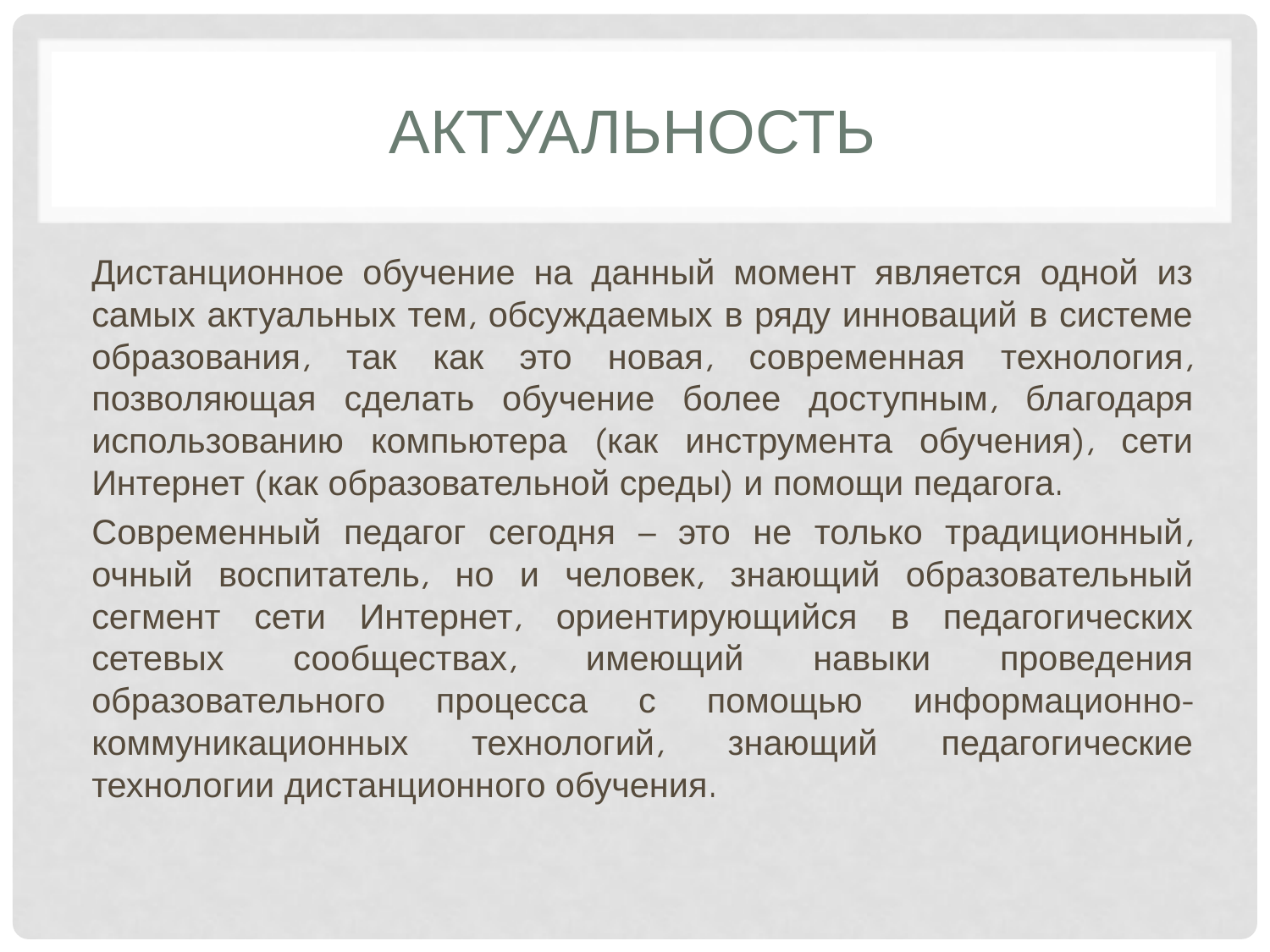

# Актуальность
Дистанционное обучение на данный момент является одной из самых актуальных тем, обсуждаемых в ряду инноваций в системе образования, так как это новая, современная технология, позволяющая сделать обучение более доступным, благодаря использованию компьютера (как инструмента обучения), сети Интернет (как образовательной среды) и помощи педагога.
Современный педагог сегодня – это не только традиционный, очный воспитатель, но и человек, знающий образовательный сегмент сети Интернет, ориентирующийся в педагогических сетевых сообществах, имеющий навыки проведения образовательного процесса с помощью информационно-коммуникационных технологий, знающий педагогические технологии дистанционного обучения.